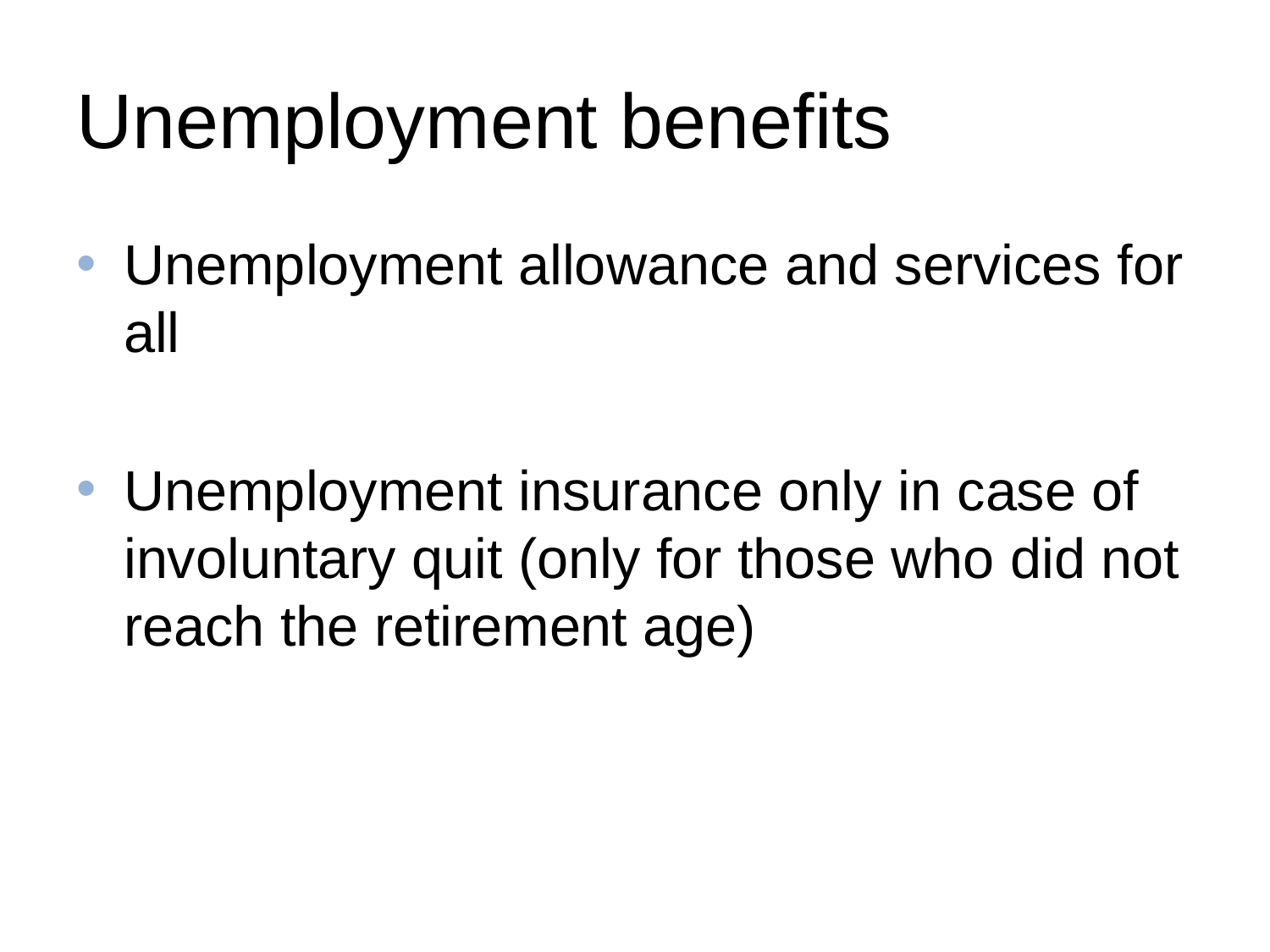

# Unemployment benefits
Unemployment allowance and services for all

Unemployment insurance only in case of involuntary quit (only for those who did not reach the retirement age)